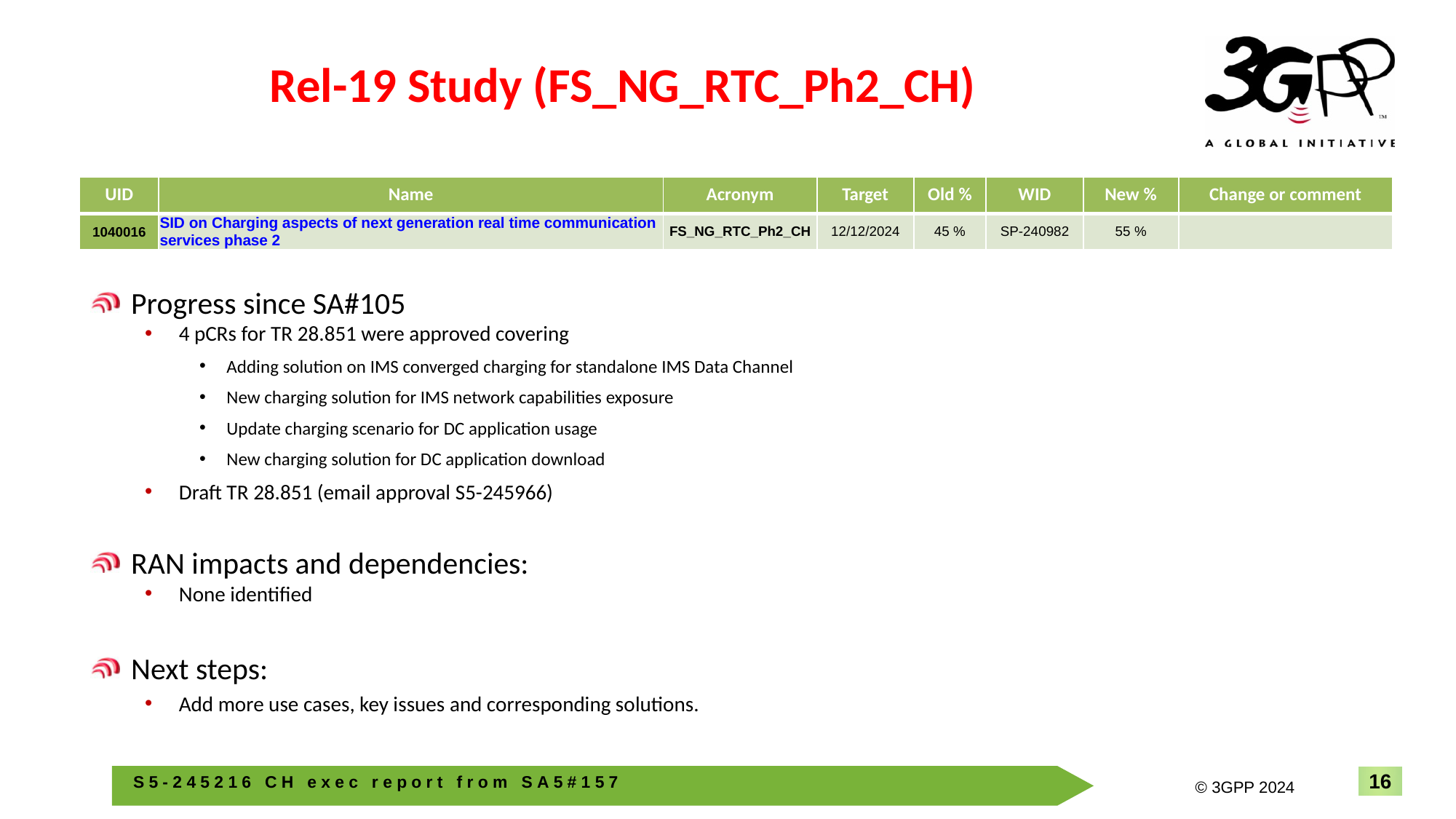

# Rel-19 Study (FS_NG_RTC_Ph2_CH)
| UID | Name | Acronym | Target | Old % | WID | New % | Change or comment |
| --- | --- | --- | --- | --- | --- | --- | --- |
| 1040016 | SID on Charging aspects of next generation real time communication services phase 2 | FS\_NG\_RTC\_Ph2\_CH | 12/12/2024 | 45 % | SP-240982 | 55 % |  |
Progress since SA#105
4 pCRs for TR 28.851 were approved covering
Adding solution on IMS converged charging for standalone IMS Data Channel
New charging solution for IMS network capabilities exposure
Update charging scenario for DC application usage
New charging solution for DC application download
Draft TR 28.851 (email approval S5-245966)

RAN impacts and dependencies:
None identified

Next steps:
Add more use cases, key issues and corresponding solutions.